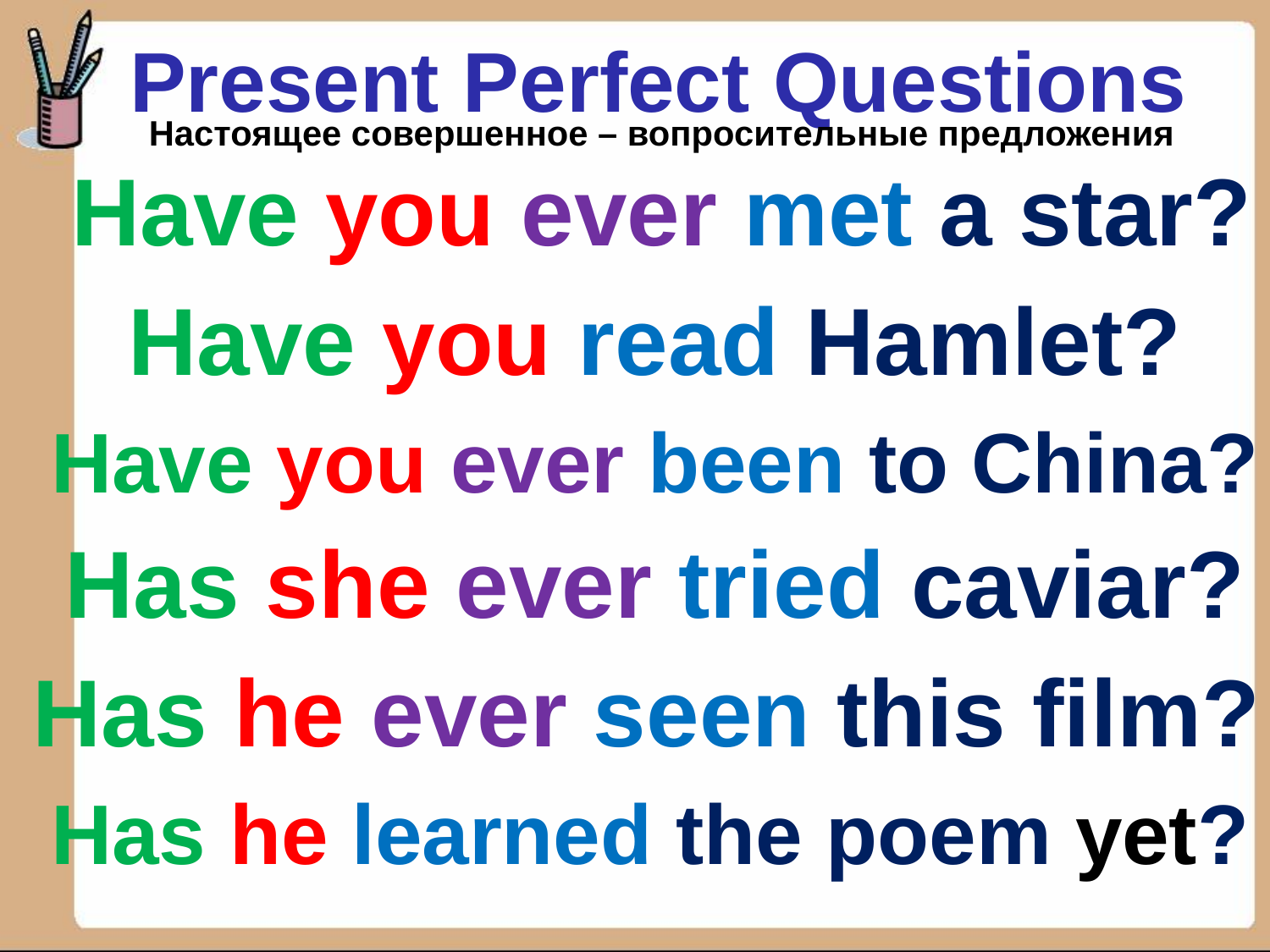

Present Perfect Questions
Настоящее совершенное – вопросительные предложения
Have you ever met a star?
Have you read Hamlet?
Have you ever been to China?
Has she ever tried caviar?
Has he ever seen this film?
Has he learned the poem yet?